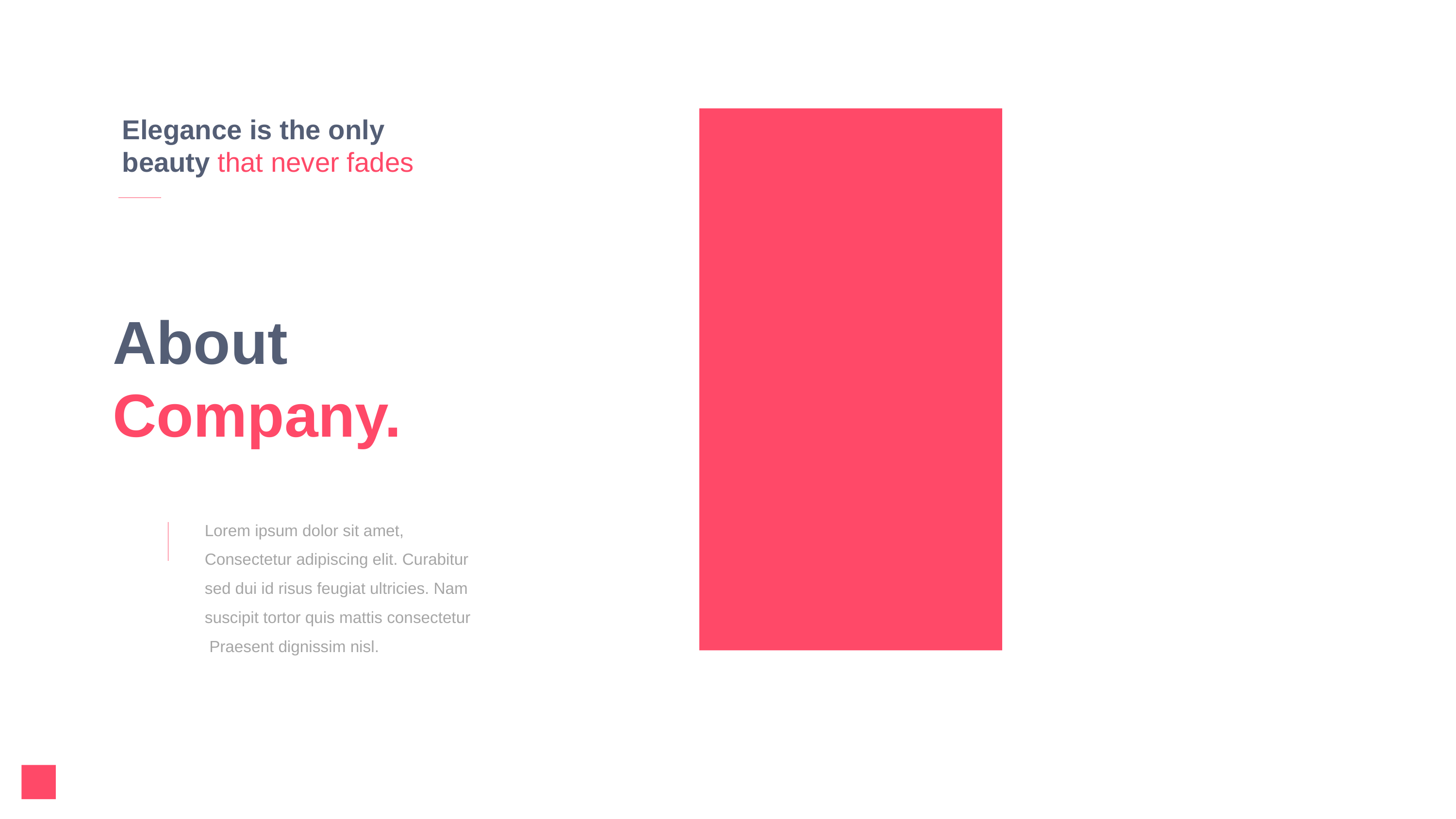

Elegance is the only
beauty that never fades

About
Company.

Lorem ipsum dolor sit amet,
Consectetur adipiscing elit. Curabitur
sed dui id risus feugiat ultricies. Nam
suscipit tortor quis mattis consectetur
 Praesent dignissim nisl.